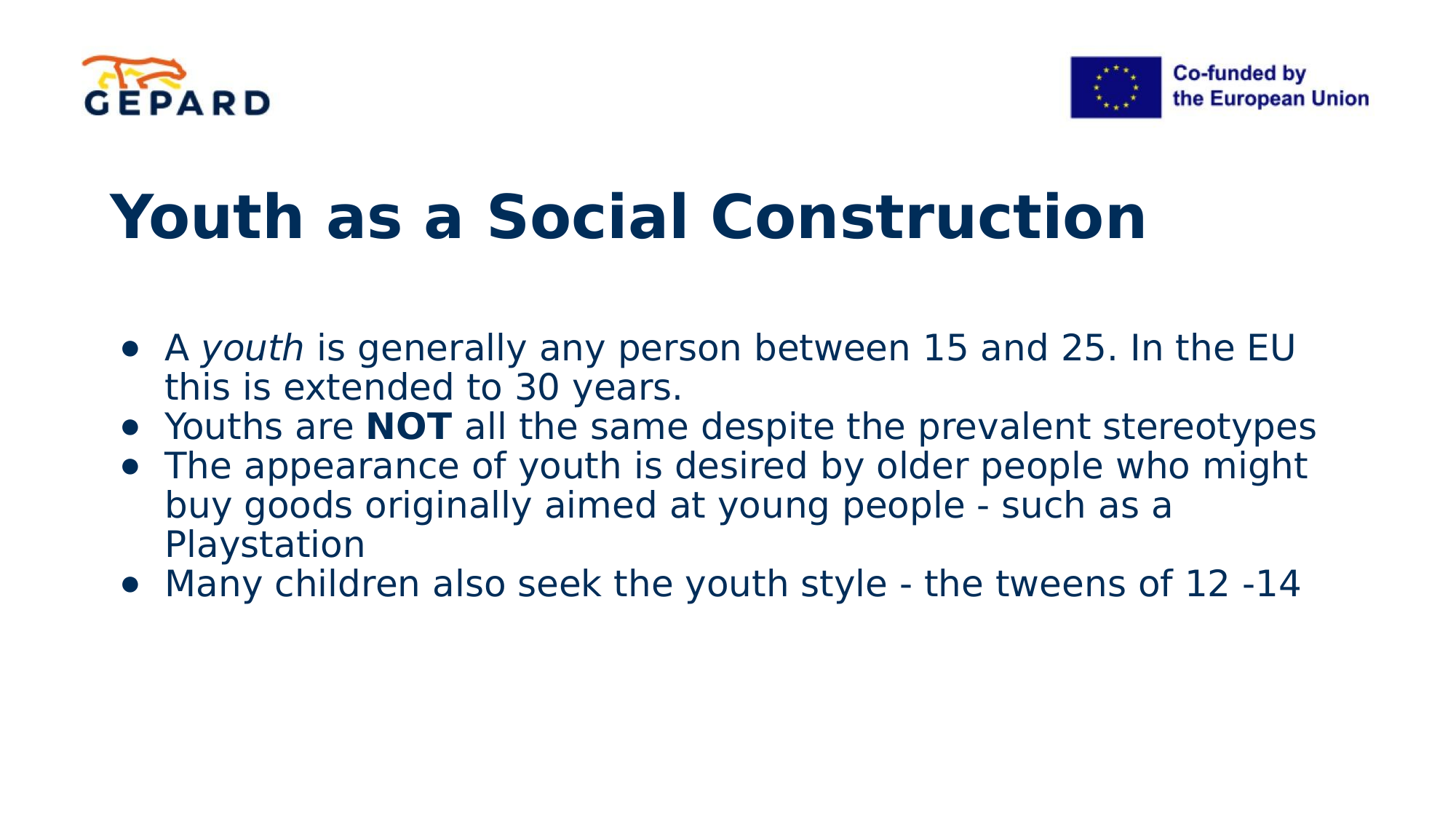

# Youth as a Social Construction
A youth is generally any person between 15 and 25. In the EU this is extended to 30 years.
Youths are NOT all the same despite the prevalent stereotypes
The appearance of youth is desired by older people who might buy goods originally aimed at young people - such as a Playstation
Many children also seek the youth style - the tweens of 12 -14